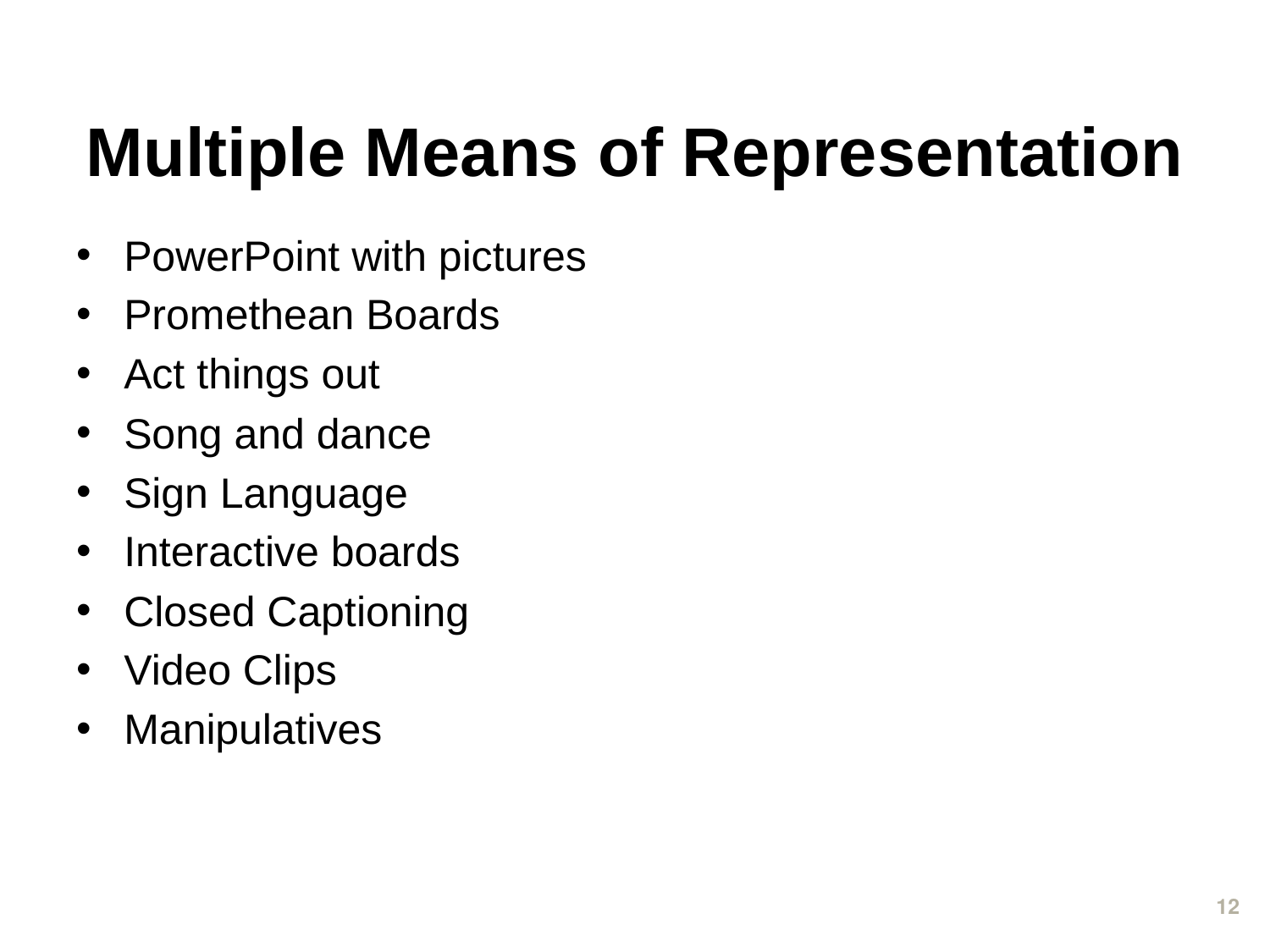

# Multiple Means of Representation
PowerPoint with pictures
Promethean Boards
Act things out
Song and dance
Sign Language
Interactive boards
Closed Captioning
Video Clips
Manipulatives
12